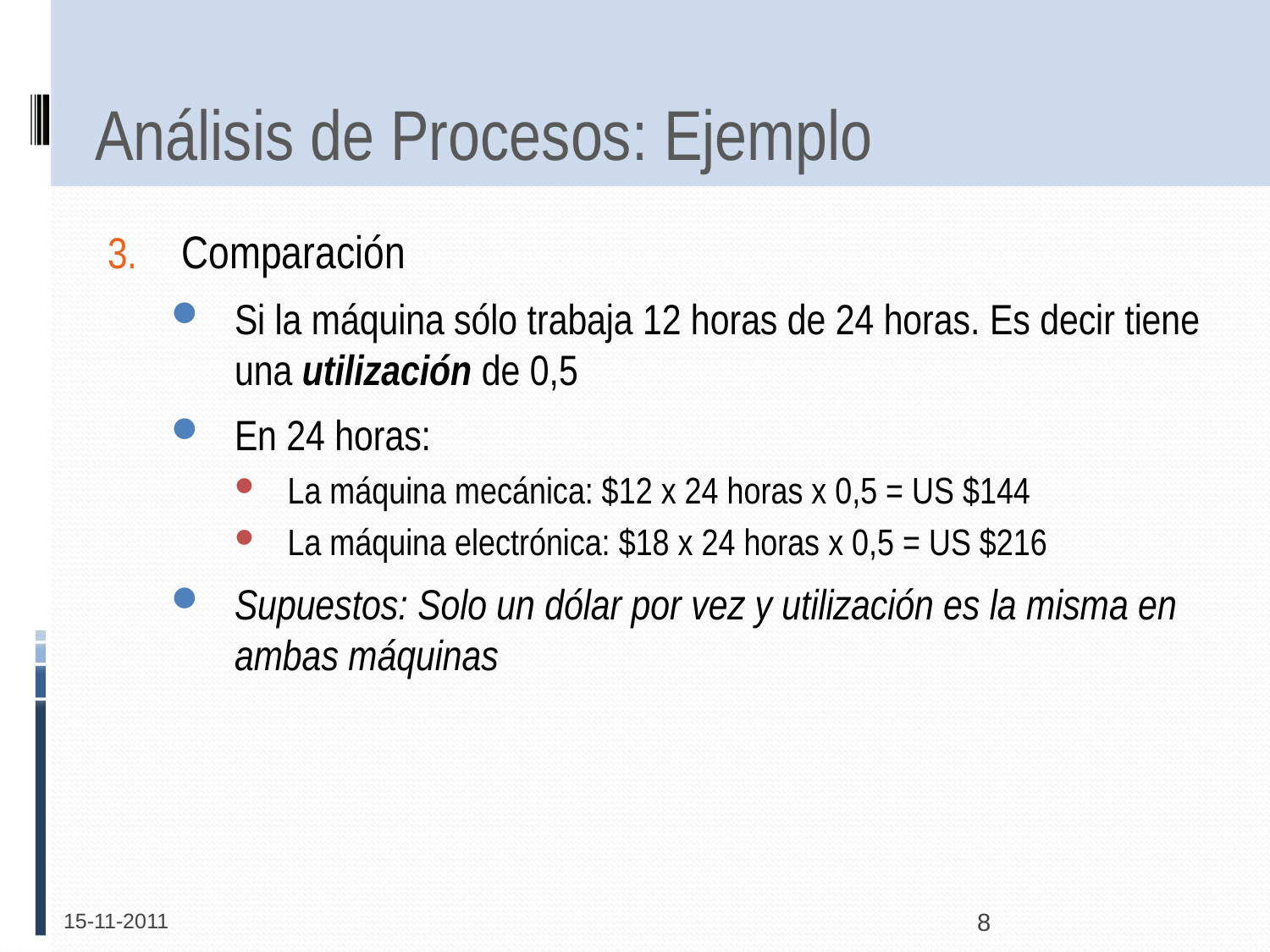

# Análisis de Procesos: Ejemplo
Comparación
Si la máquina sólo trabaja 12 horas de 24 horas. Es decir tiene una utilización de 0,5
En 24 horas:
La máquina mecánica: $12 x 24 horas x 0,5 = US $144
La máquina electrónica: $18 x 24 horas x 0,5 = US $216
Supuestos: Solo un dólar por vez y utilización es la misma en ambas máquinas

15-11-2011
8